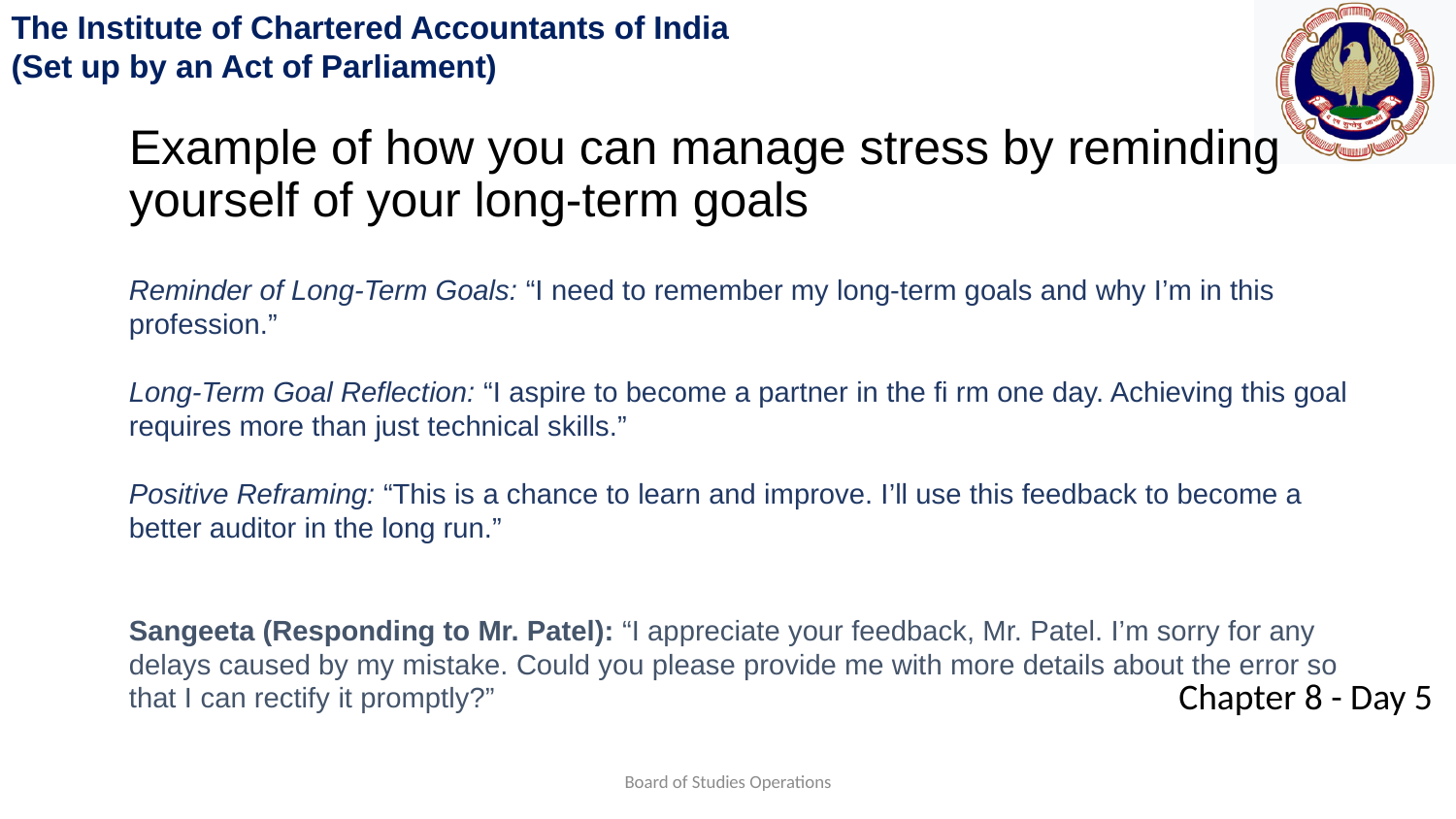

Example of how you can manage stress by reminding yourself of your long-term goals
Reminder of Long-Term Goals: “I need to remember my long-term goals and why I’m in this profession.”

Long-Term Goal Reflection: “I aspire to become a partner in the fi rm one day. Achieving this goal requires more than just technical skills.”

Positive Reframing: “This is a chance to learn and improve. I’ll use this feedback to become a better auditor in the long run.”

Sangeeta (Responding to Mr. Patel): “I appreciate your feedback, Mr. Patel. I’m sorry for any delays caused by my mistake. Could you please provide me with more details about the error so that I can rectify it promptly?”
Board of Studies Operations